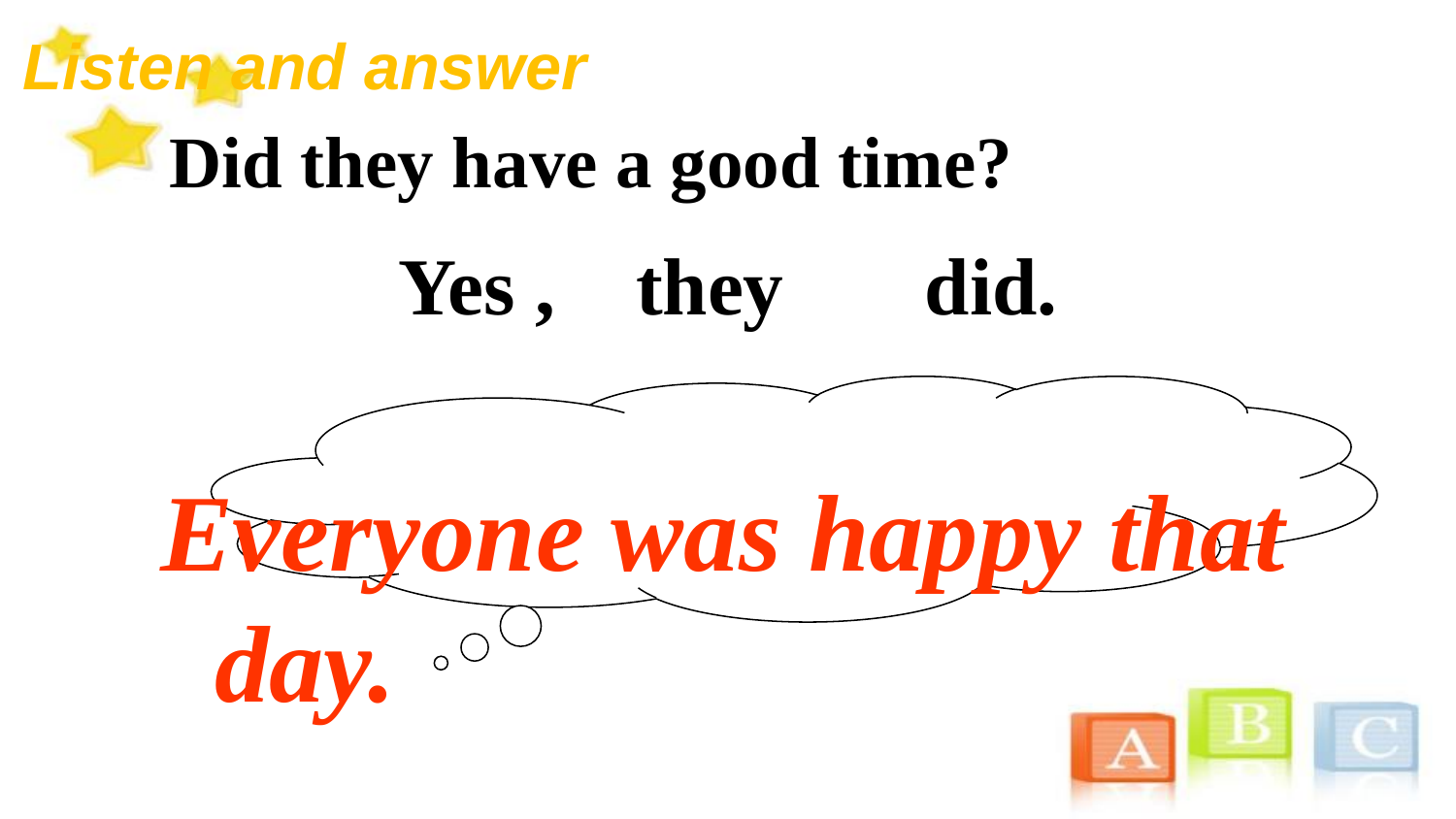

Listen and answer
 Did they have a good time?
Yes ,    they       did.

Everyone was happy that day.